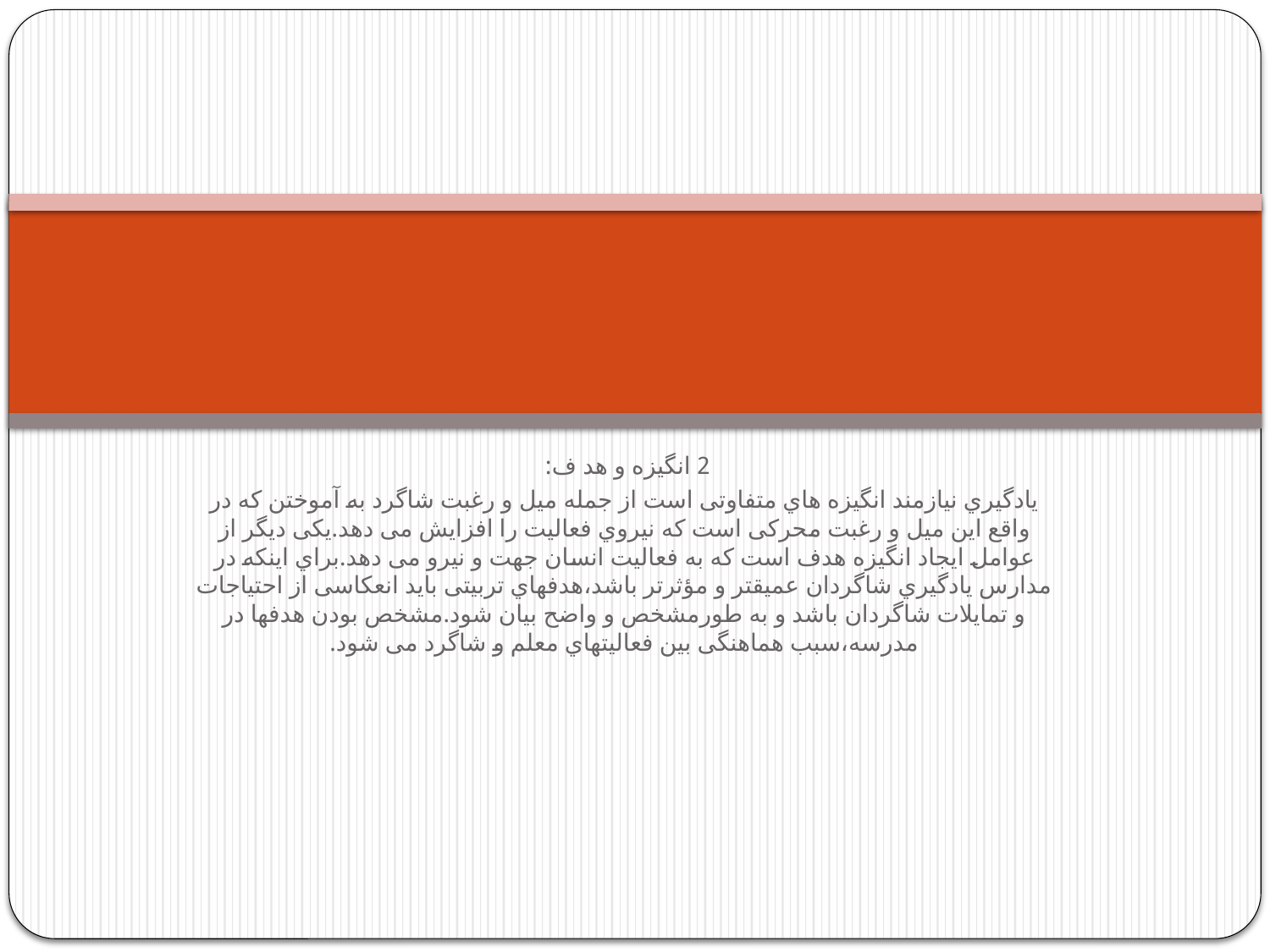

#
2 انگیزه و هد ف:
یادگیري نیازمند انگیزه هاي متفاوتی است از جمله میل و رغبت شاگرد به آموختن که در واقع این میل و رغبت محرکی است که نیروي فعالیت را افزایش می دهد.یکی دیگر از عوامل ایجاد انگیزه هدف است که به فعالیت انسان جهت و نیرو می دهد.براي اینکه در مدارس یادگیري شاگردان عمیقتر و مؤثرتر باشد،هدفهاي تربیتی باید انعکاسی از احتیاجات و تمایلات شاگردان باشد و به طورمشخص و واضح بیان شود.مشخص بودن هدفها در مدرسه،سبب هماهنگی بین فعالیتهاي معلم و شاگرد می شود.